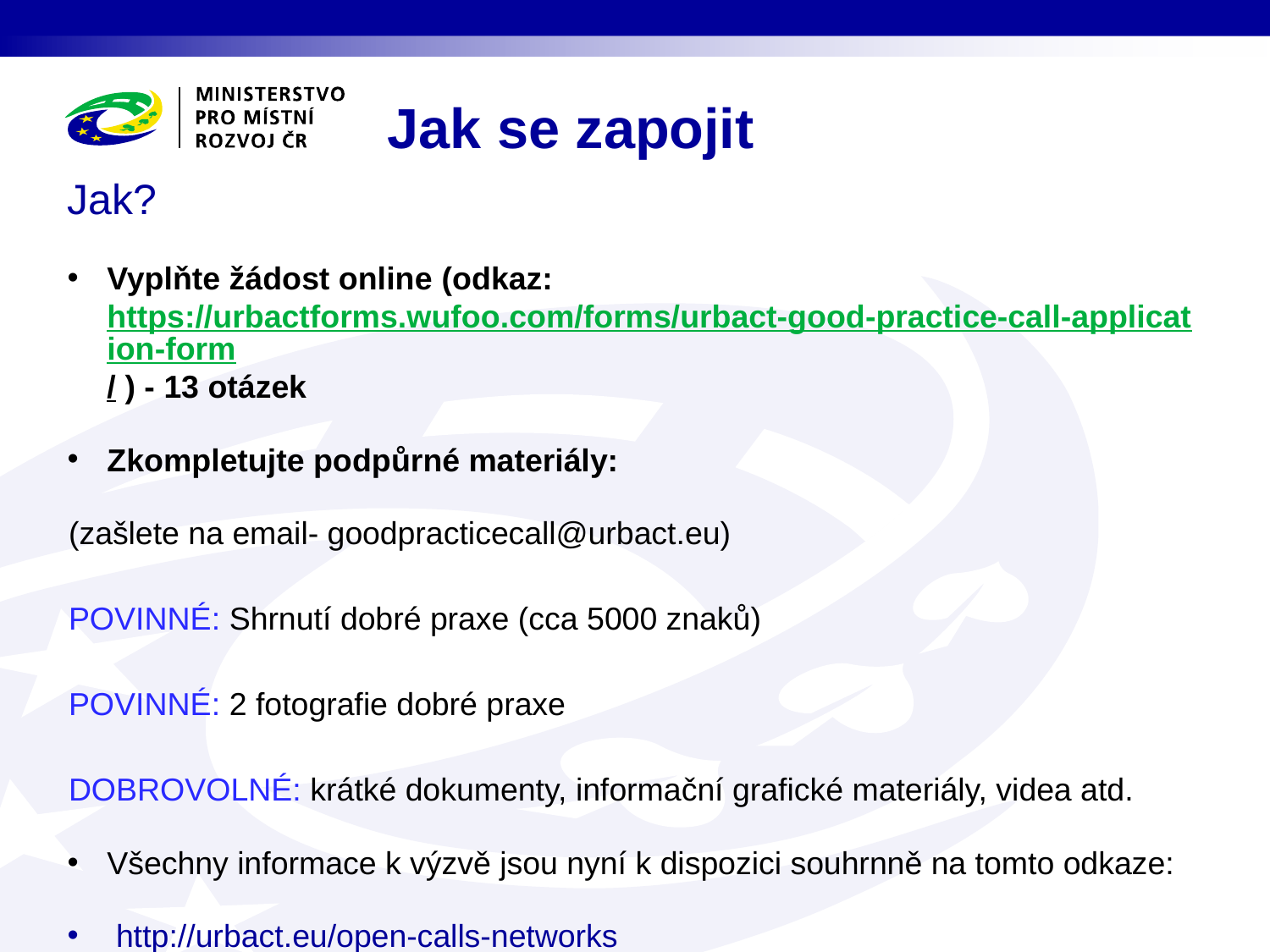

# Jak se zapojit
Jak?
Vyplňte žádost online (odkaz: https://urbactforms.wufoo.com/forms/urbact-good-practice-call-application-form/ ) - 13 otázek
Zkompletujte podpůrné materiály:
(zašlete na email- goodpracticecall@urbact.eu)
POVINNÉ: Shrnutí dobré praxe (cca 5000 znaků)
POVINNÉ: 2 fotografie dobré praxe
DOBROVOLNÉ: krátké dokumenty, informační grafické materiály, videa atd.
Všechny informace k výzvě jsou nyní k dispozici souhrnně na tomto odkaze:
 http://urbact.eu/open-calls-networks